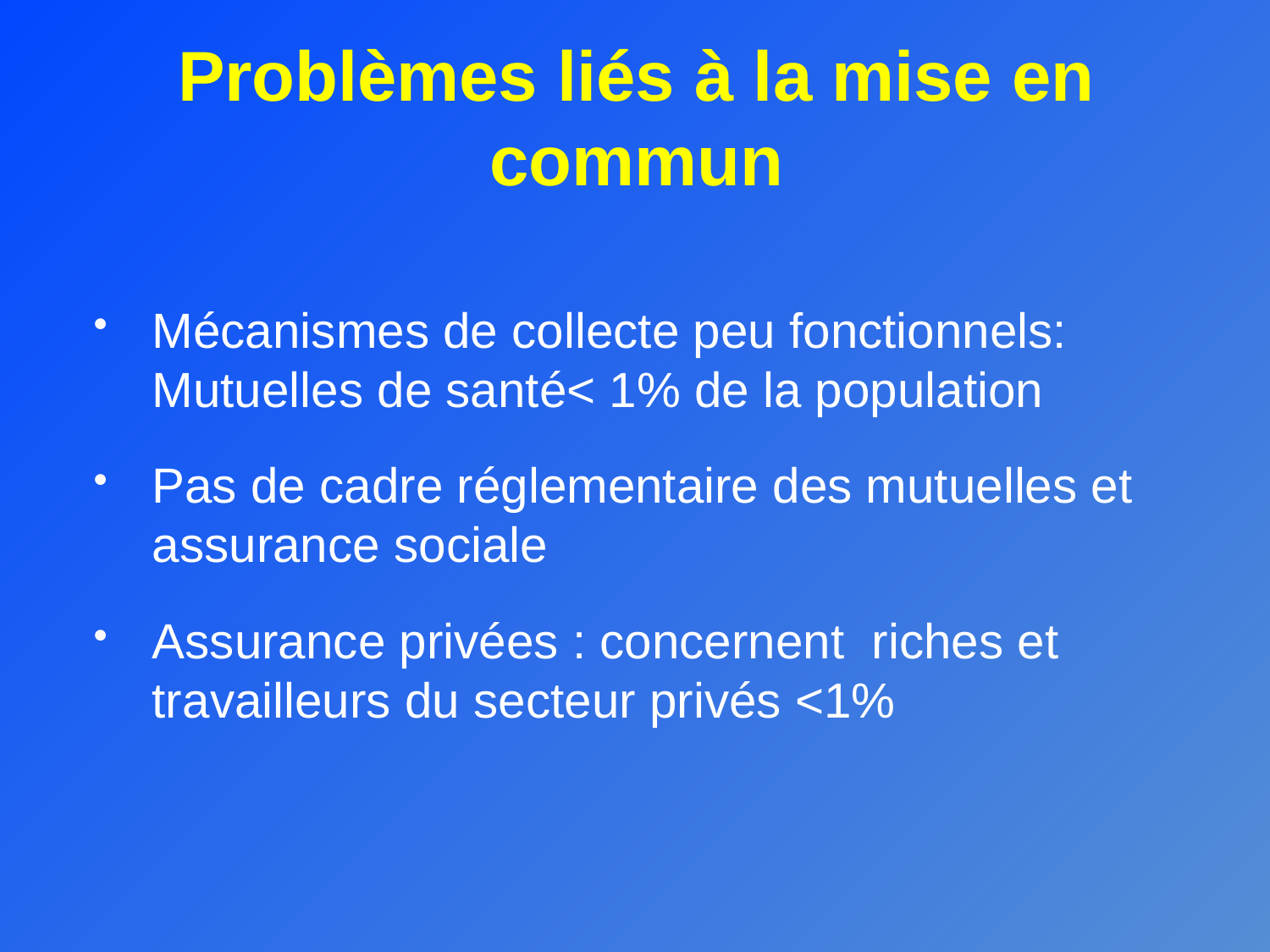

# Problèmes liés à la mise en commun
Mécanismes de collecte peu fonctionnels: Mutuelles de santé< 1% de la population
Pas de cadre réglementaire des mutuelles et assurance sociale
Assurance privées : concernent  riches et travailleurs du secteur privés <1%